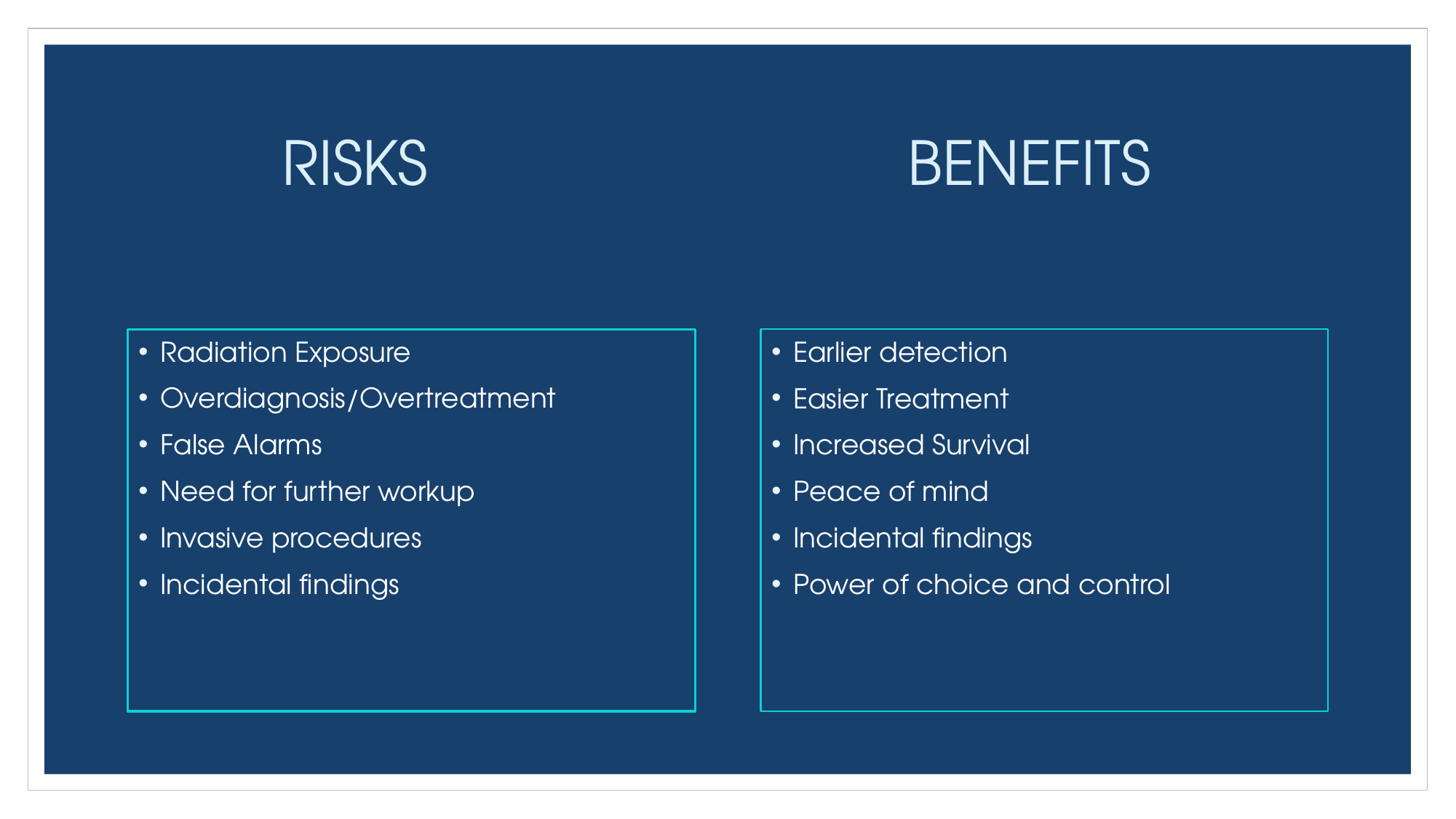

RISKS
BENEFITS
Radiation Exposure
Overdiagnosis/Overtreatment
False Alarms
Need for further workup
Invasive procedures
Incidental findings

Earlier detection
Easier Treatment
Increased Survival
Peace of mind
Incidental findings
Power of choice and control